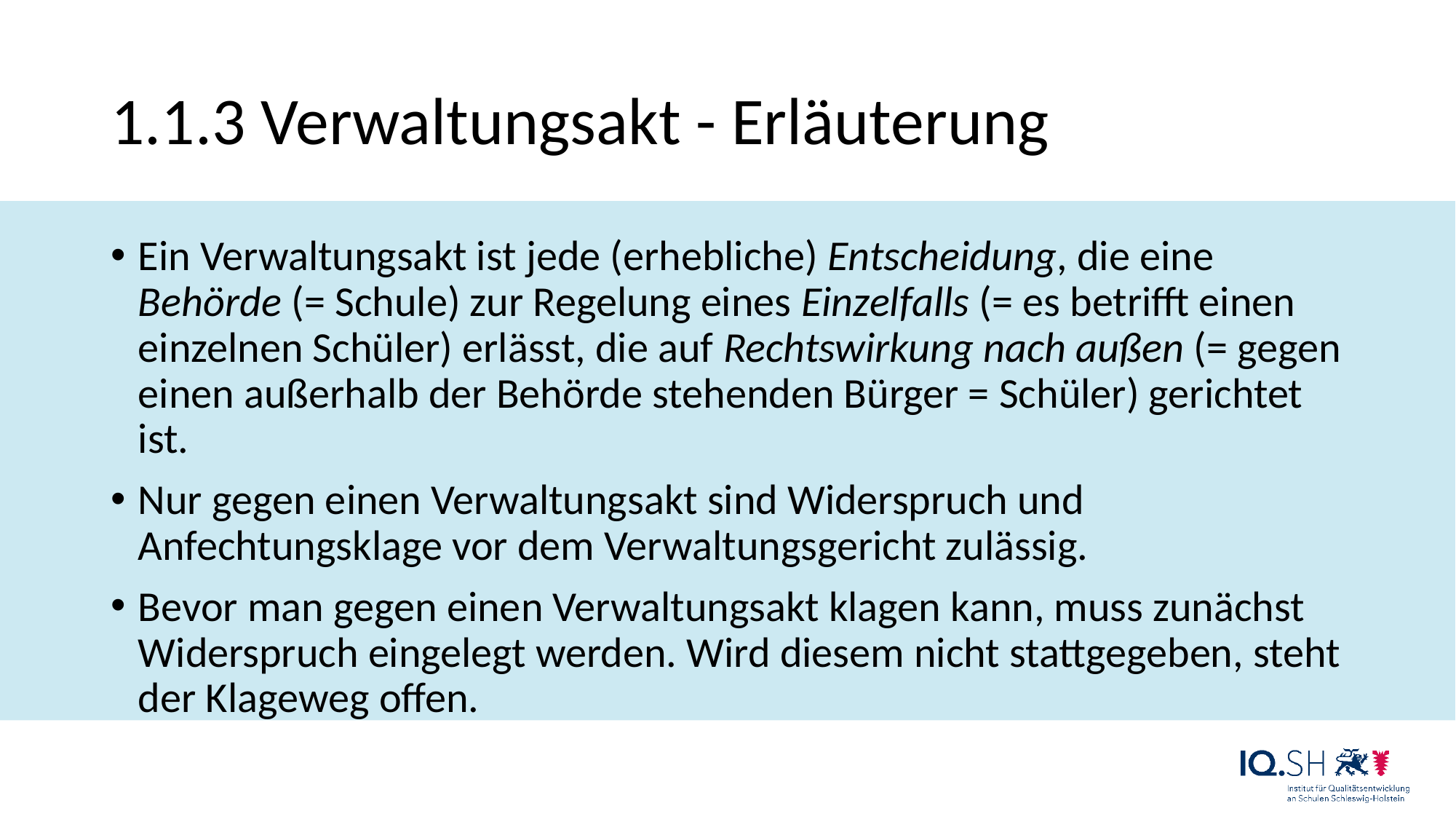

# 1.1.3 Verwaltungsakt - Erläuterung
Ein Verwaltungsakt ist jede (erhebliche) Entscheidung, die eine Behörde (= Schule) zur Regelung eines Einzelfalls (= es betrifft einen einzelnen Schüler) erlässt, die auf Rechtswirkung nach außen (= gegen einen außerhalb der Behörde stehenden Bürger = Schüler) gerichtet ist.
Nur gegen einen Verwaltungsakt sind Widerspruch und Anfechtungsklage vor dem Verwaltungsgericht zulässig.
Bevor man gegen einen Verwaltungsakt klagen kann, muss zunächst Widerspruch eingelegt werden. Wird diesem nicht stattgegeben, steht der Klageweg offen.